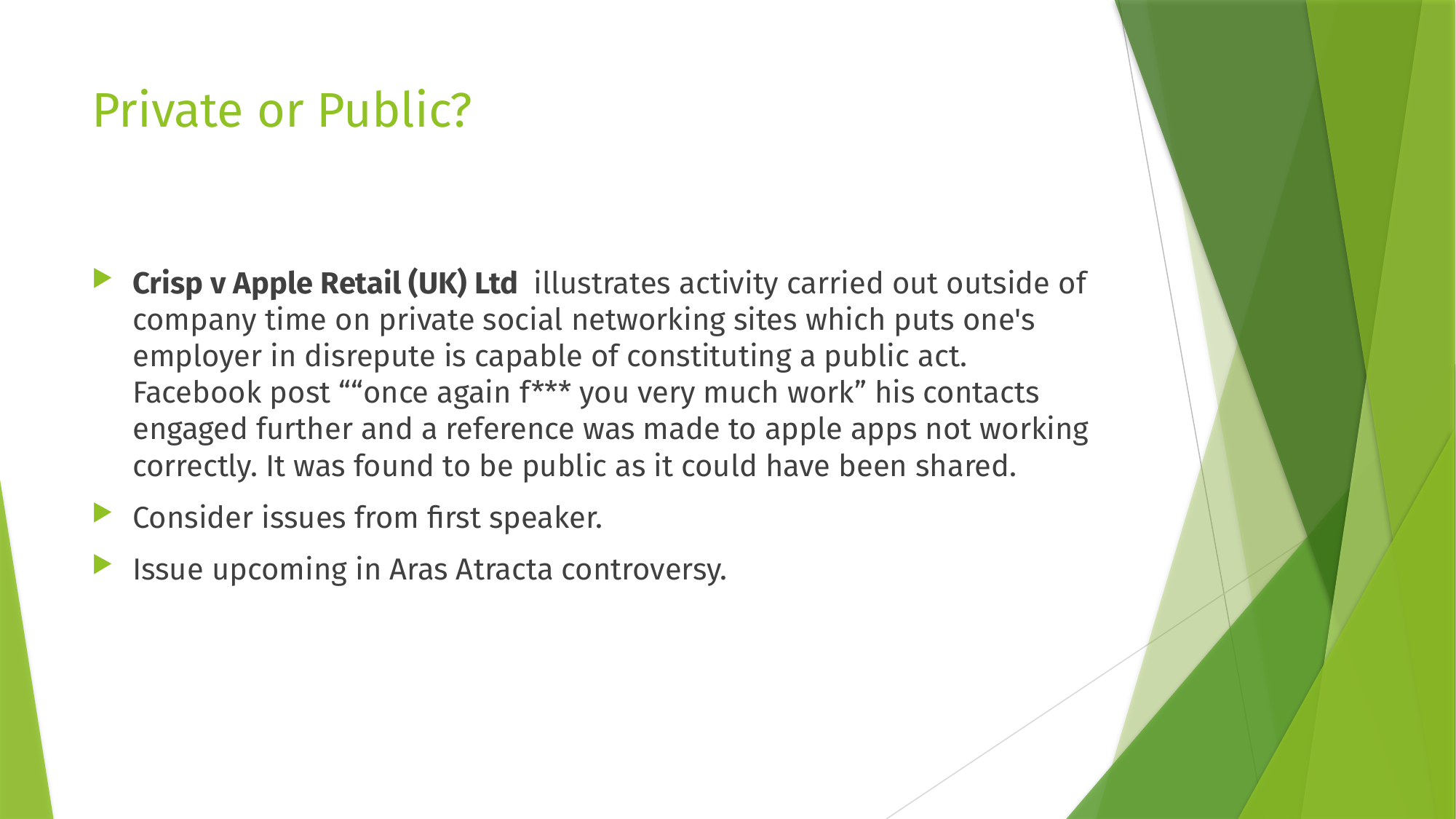

# Private or Public?
Crisp v Apple Retail (UK) Ltd  illustrates activity carried out outside of company time on private social networking sites which puts one's employer in disrepute is capable of constituting a public act. Facebook post ““once again f*** you very much work” his contacts engaged further and a reference was made to apple apps not working correctly. It was found to be public as it could have been shared.
Consider issues from first speaker.
Issue upcoming in Aras Atracta controversy.